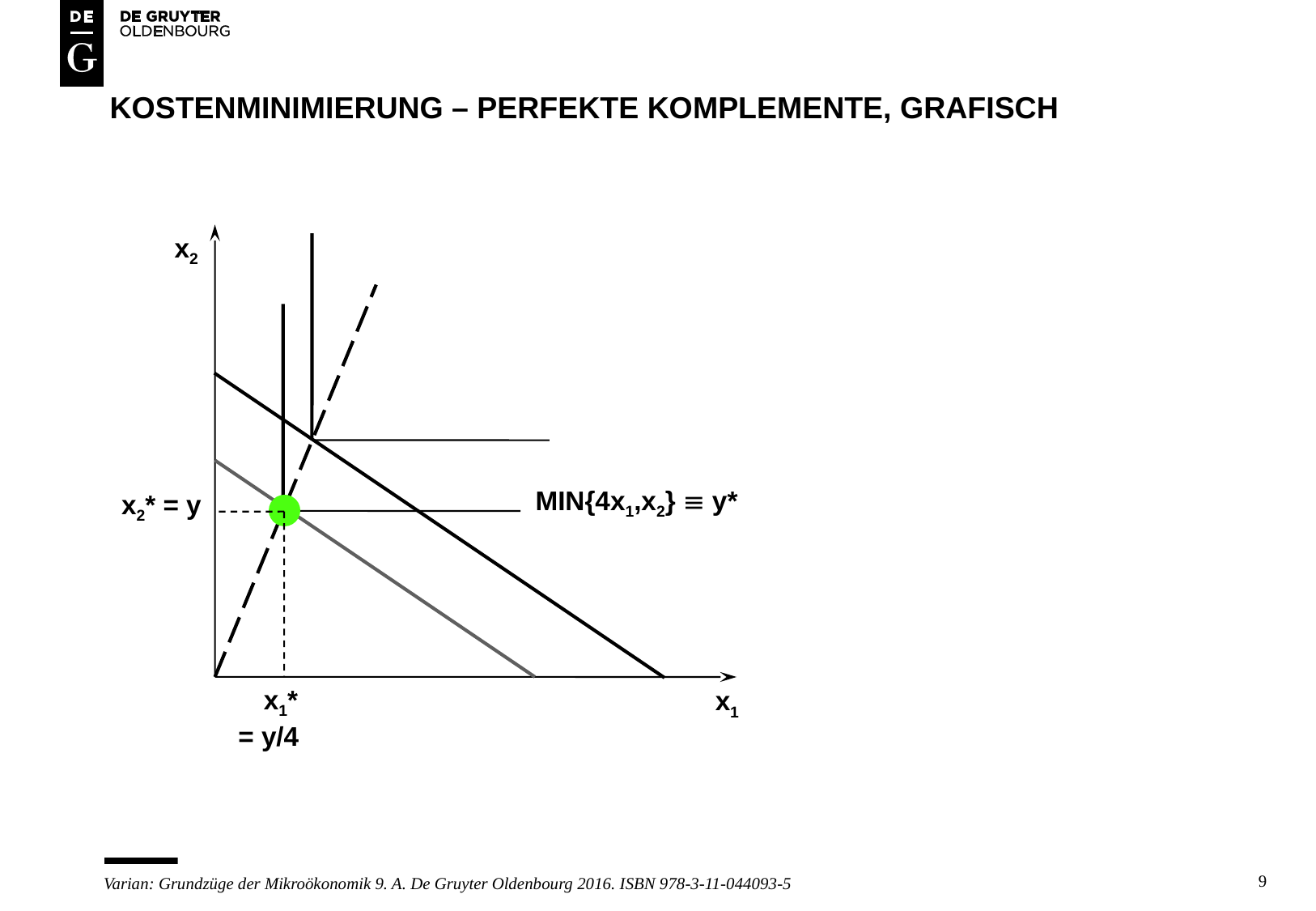

# Kostenminimierung – perfekte komplemente, grafisch
x2

MIN{4x1,x2} ≡ y*
x2* = y

   x1*
= y/4

x1
9
Varian: Grundzüge der Mikroökonomik 9. A. De Gruyter Oldenbourg 2016. ISBN 978-3-11-044093-5